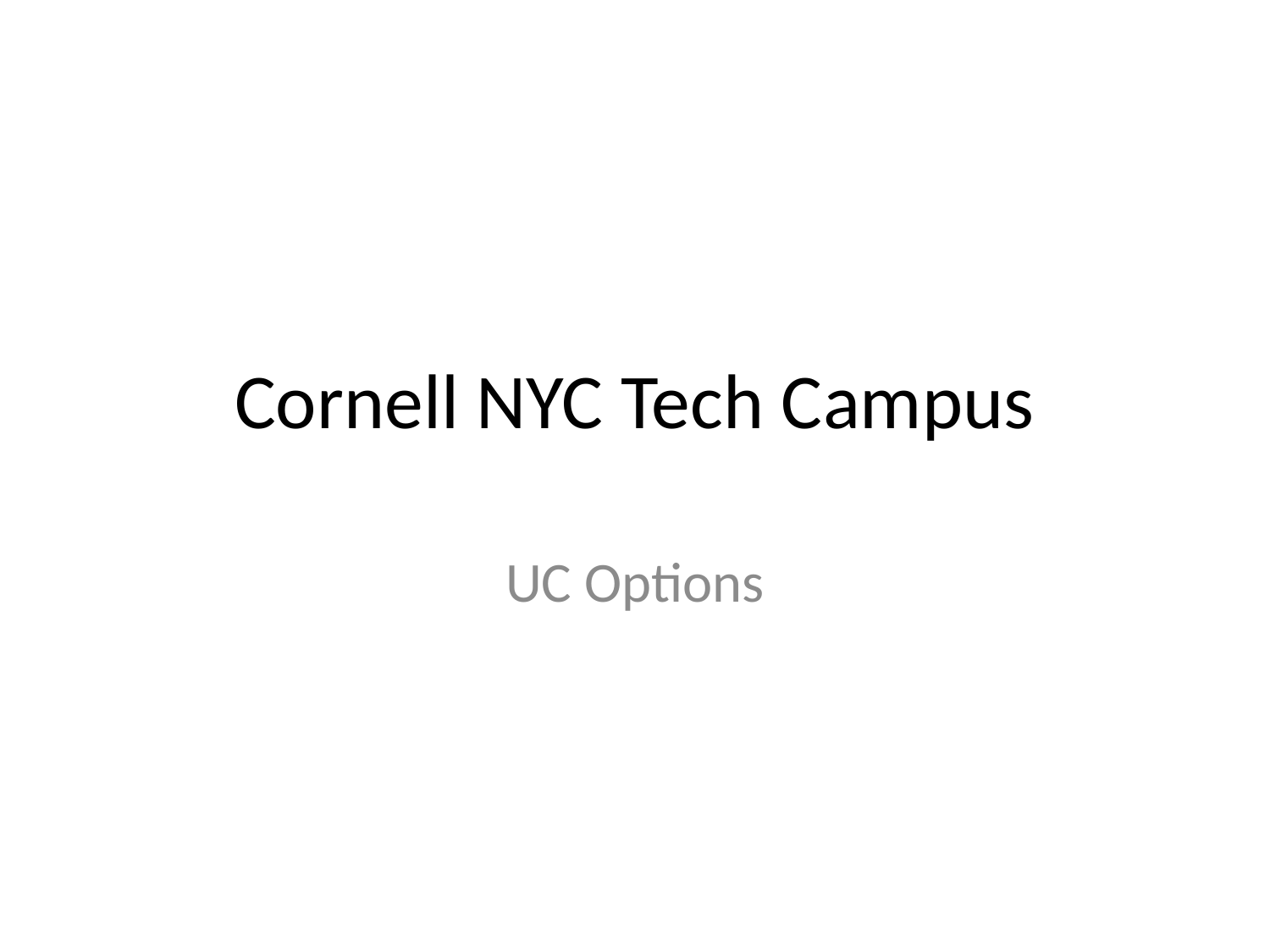

# Cornell NYC Tech Campus
UC Options